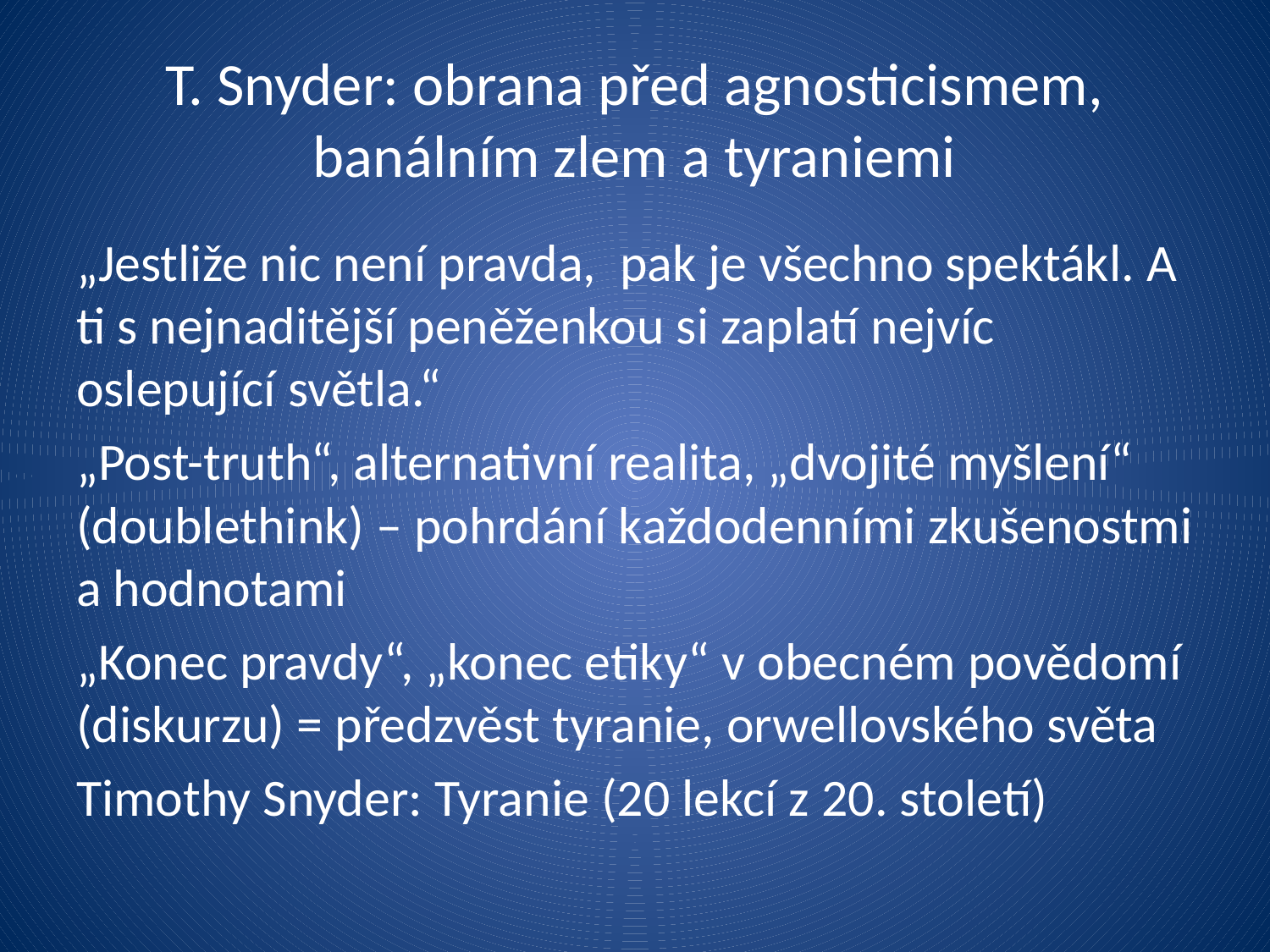

# T. Snyder: obrana před agnosticismem, banálním zlem a tyraniemi
„Jestliže nic není pravda,  pak je všechno spektákl. A ti s nejnaditější peněženkou si zaplatí nejvíc oslepující světla.“
„Post-truth“, alternativní realita, „dvojité myšlení“ (doublethink) – pohrdání každodenními zkušenostmi a hodnotami
„Konec pravdy“, „konec etiky“ v obecném povědomí (diskurzu) = předzvěst tyranie, orwellovského světa
Timothy Snyder: Tyranie (20 lekcí z 20. století)